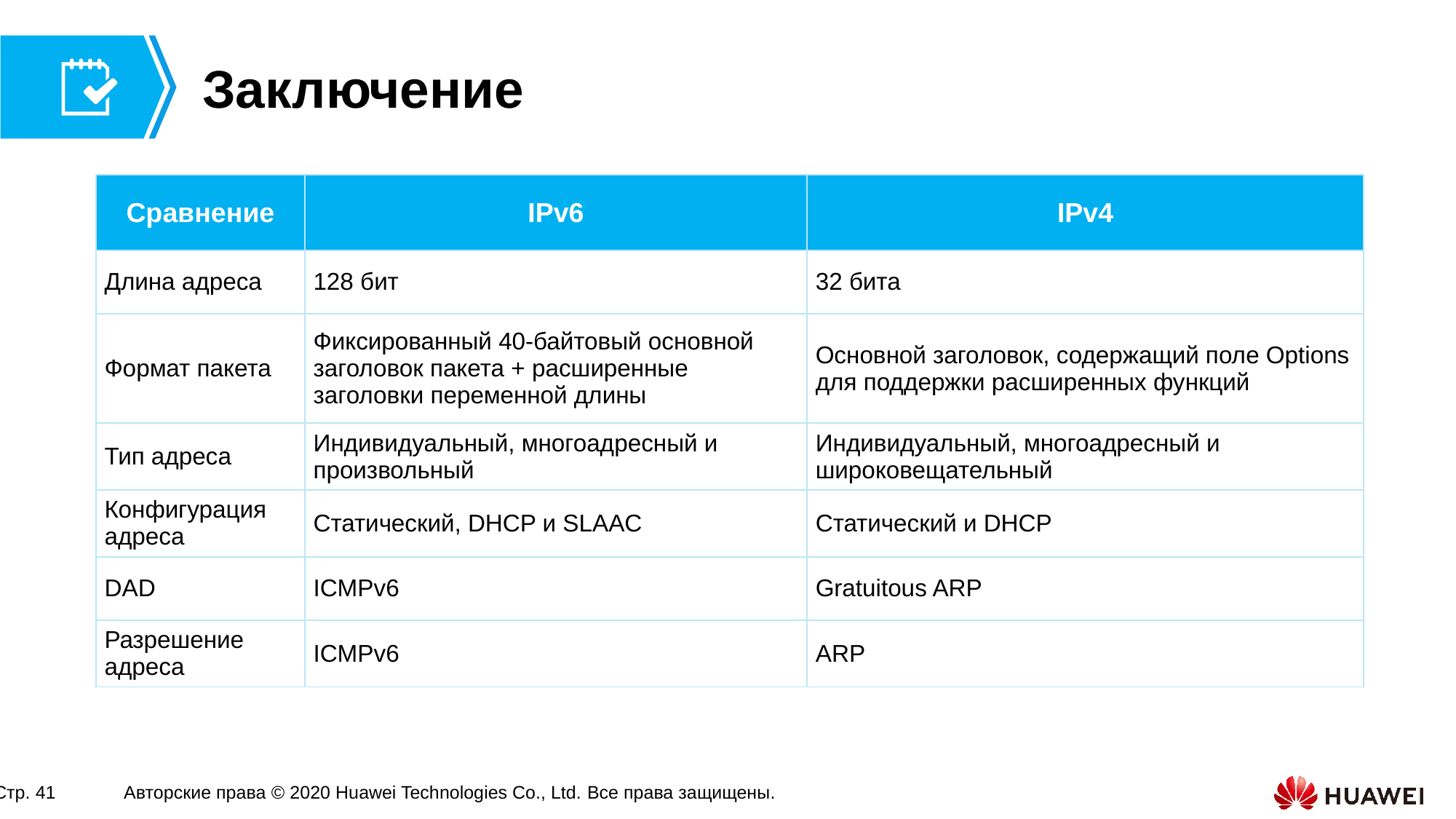

| Сравнение | IPv6 | IPv4 |
| --- | --- | --- |
| Длина адреса | 128 бит | 32 бита |
| Формат пакета | Фиксированный 40-байтовый основной заголовок пакета + расширенные заголовки переменной длины | Основной заголовок, содержащий поле Options для поддержки расширенных функций |
| Тип адреса | Индивидуальный, многоадресный и произвольный | Индивидуальный, многоадресный и широковещательный |
| Конфигурация адреса | Статический, DHCP и SLAAC | Статический и DHCP |
| DAD | ICMPv6 | Gratuitous ARP |
| Разрешение адреса | ICMPv6 | ARP |